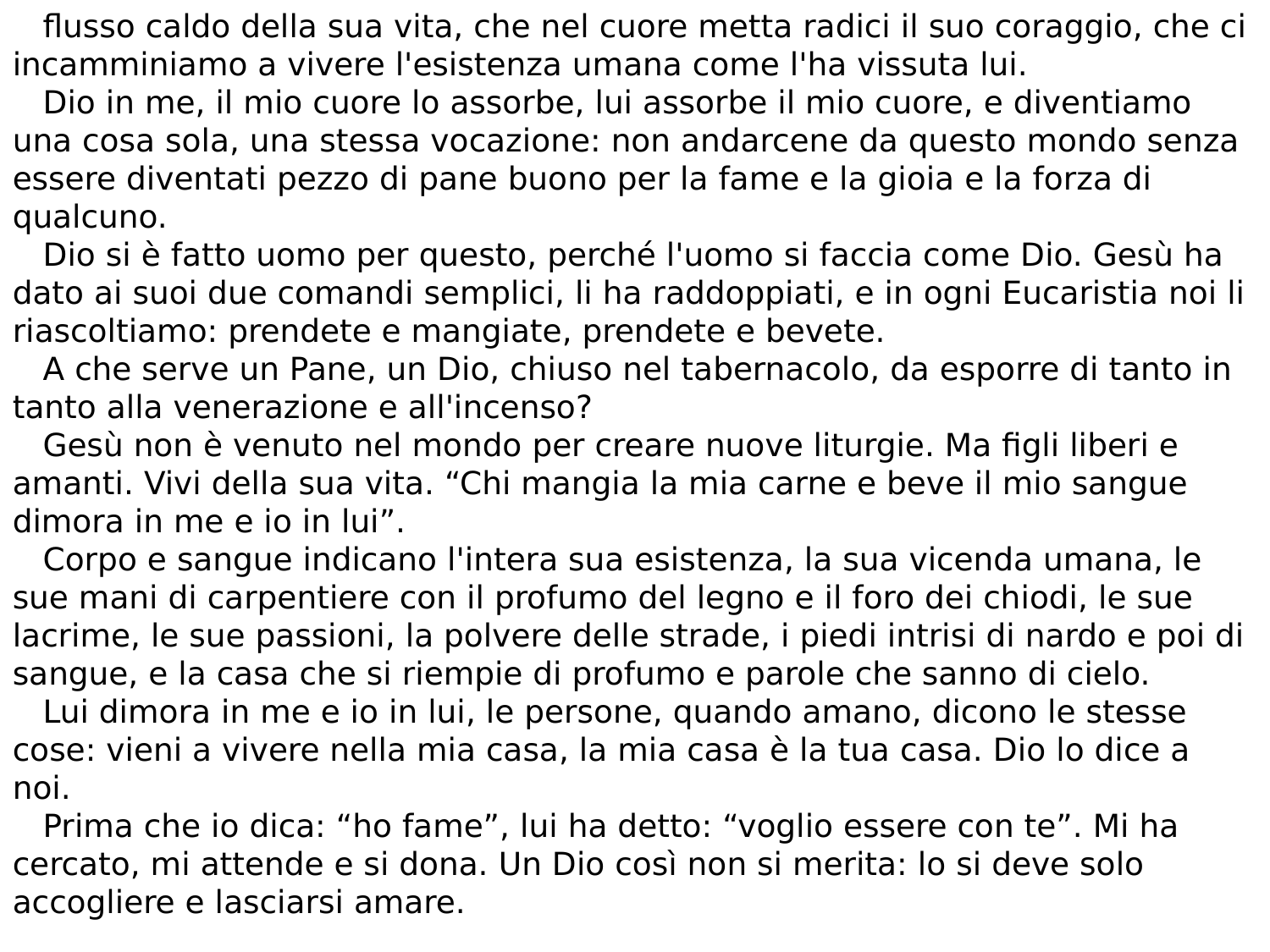

flusso caldo della sua vita, che nel cuore metta radici il suo coraggio, che ci incamminiamo a vivere l'esistenza umana come l'ha vissuta lui.
   Dio in me, il mio cuore lo assorbe, lui assorbe il mio cuore, e diventiamo una cosa sola, una stessa vocazione: non andarcene da questo mondo senza essere diventati pezzo di pane buono per la fame e la gioia e la forza di qualcuno.
   Dio si è fatto uomo per questo, perché l'uomo si faccia come Dio. Gesù ha dato ai suoi due comandi semplici, li ha raddoppiati, e in ogni Eucaristia noi li riascoltiamo: prendete e mangiate, prendete e bevete.
   A che serve un Pane, un Dio, chiuso nel tabernacolo, da esporre di tanto in tanto alla venerazione e all'incenso?
   Gesù non è venuto nel mondo per creare nuove liturgie. Ma figli liberi e amanti. Vivi della sua vita. “Chi mangia la mia carne e beve il mio sangue dimora in me e io in lui”.
   Corpo e sangue indicano l'intera sua esistenza, la sua vicenda umana, le sue mani di carpentiere con il profumo del legno e il foro dei chiodi, le sue lacrime, le sue passioni, la polvere delle strade, i piedi intrisi di nardo e poi di sangue, e la casa che si riempie di profumo e parole che sanno di cielo.
   Lui dimora in me e io in lui, le persone, quando amano, dicono le stesse cose: vieni a vivere nella mia casa, la mia casa è la tua casa. Dio lo dice a noi.
   Prima che io dica: “ho fame”, lui ha detto: “voglio essere con te”. Mi ha cercato, mi attende e si dona. Un Dio così non si merita: lo si deve solo accogliere e lasciarsi amare.